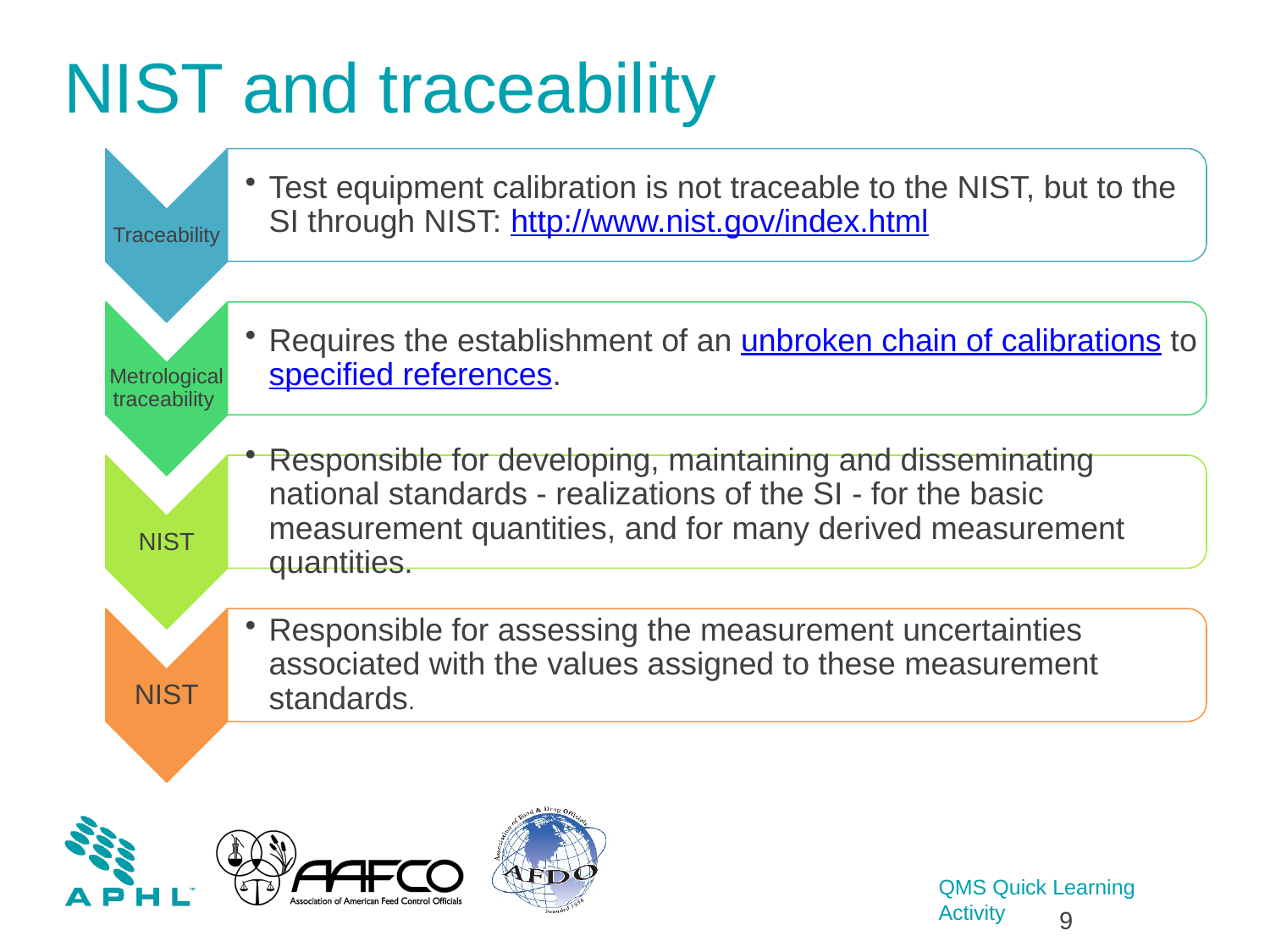

# NIST and traceability
Traceability
Test equipment calibration is not traceable to the NIST, but to the SI through NIST: http://www.nist.gov/index.html
Metrological traceability
Requires the establishment of an unbroken chain of calibrations to specified references.
NIST
Responsible for developing, maintaining and disseminating national standards - realizations of the SI - for the basic measurement quantities, and for many derived measurement quantities.
NIST
Responsible for assessing the measurement uncertainties associated with the values assigned to these measurement standards.